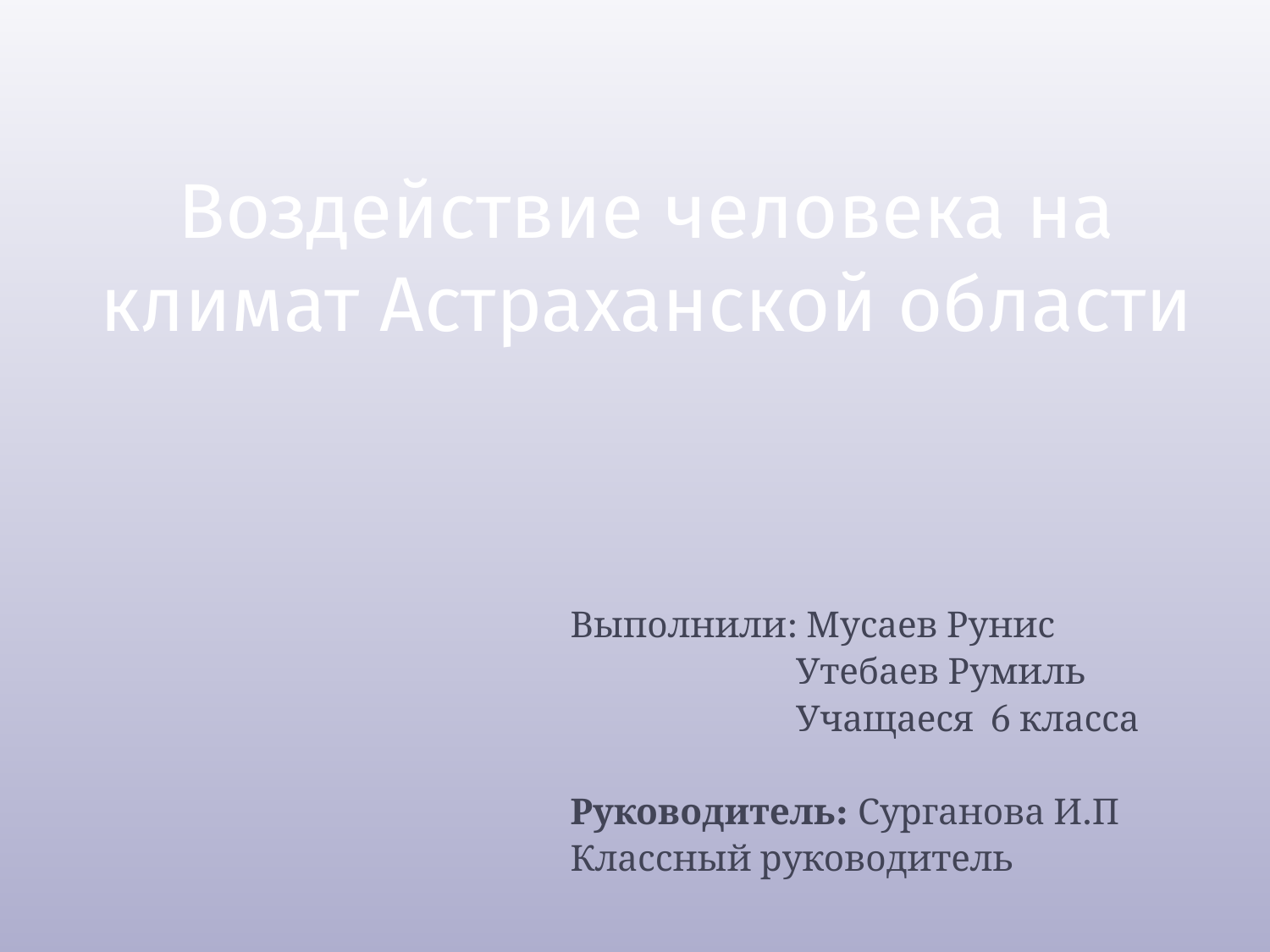

# Воздействие человека на климат Астраханской области
Выполнили: Мусаев Рунис
                          Утебаев Румиль
                          Учащаеся  6 класса

Руководитель: Сурганова И.П
Классный руководитель